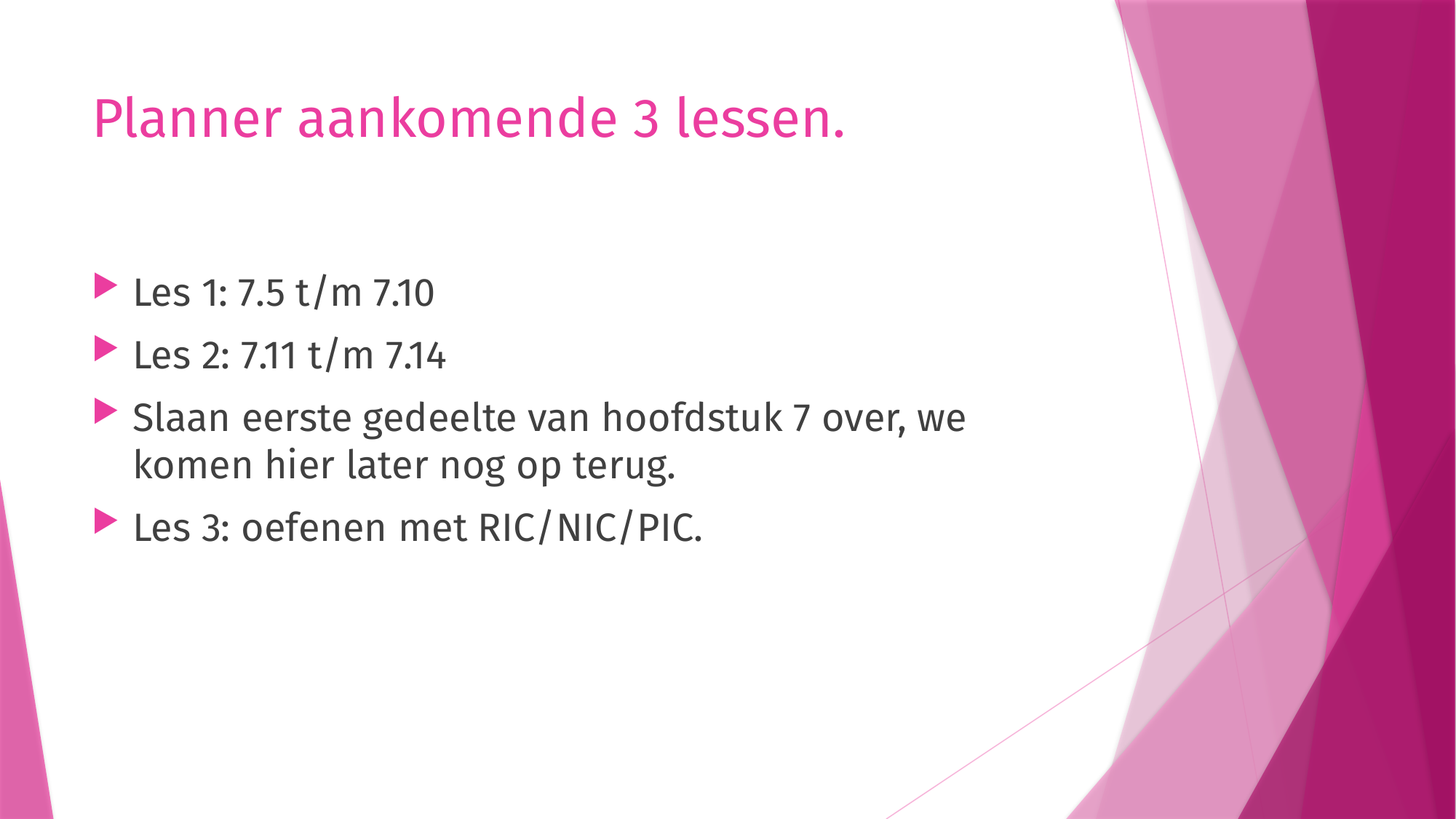

# Planner aankomende 3 lessen.
Les 1: 7.5 t/m 7.10
Les 2: 7.11 t/m 7.14
Slaan eerste gedeelte van hoofdstuk 7 over, we komen hier later nog op terug.
Les 3: oefenen met RIC/NIC/PIC.